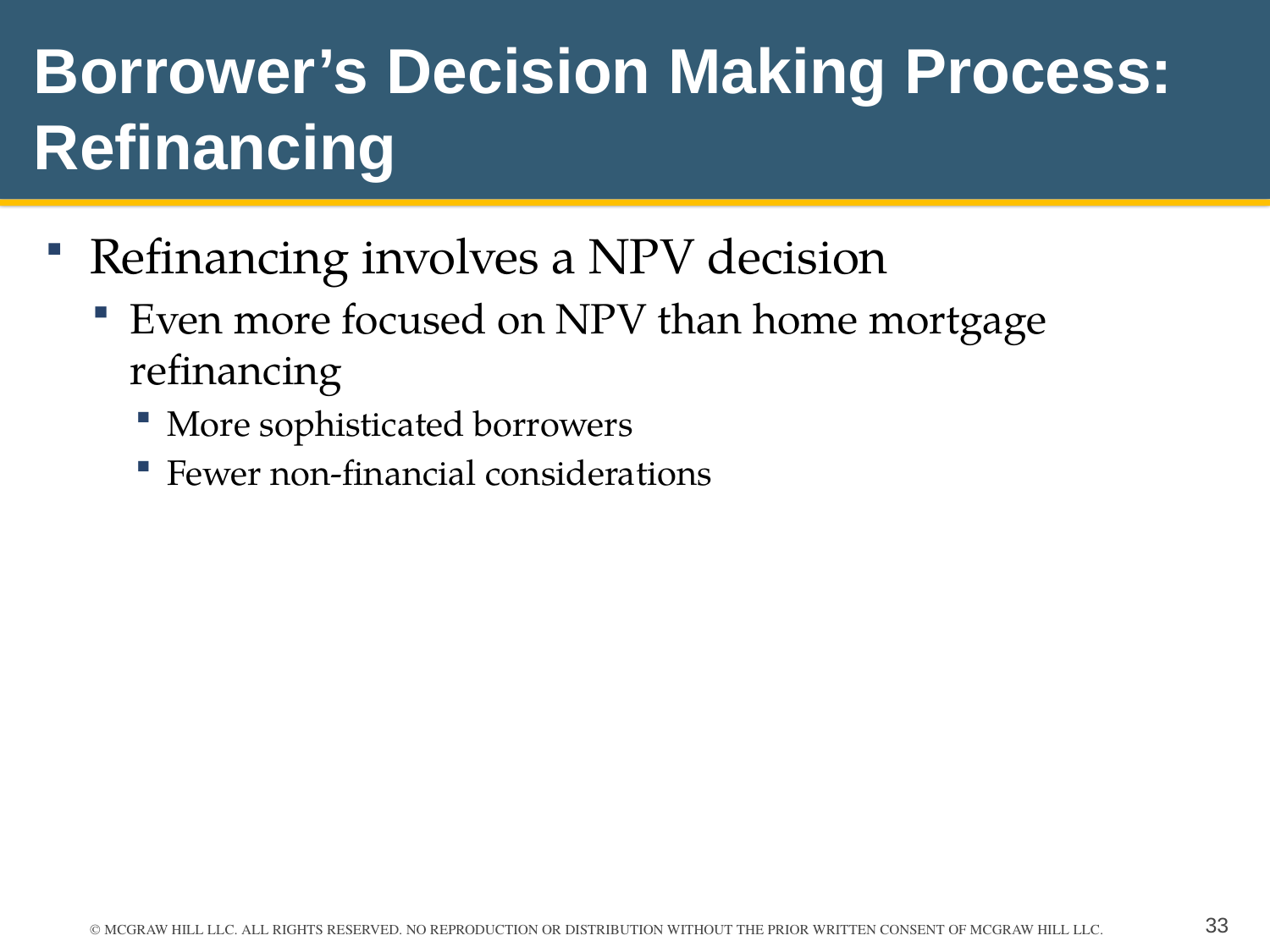

# Borrower’s Decision Making Process: Refinancing
Refinancing involves a NPV decision
Even more focused on NPV than home mortgage refinancing
More sophisticated borrowers
Fewer non-financial considerations
© MCGRAW HILL LLC. ALL RIGHTS RESERVED. NO REPRODUCTION OR DISTRIBUTION WITHOUT THE PRIOR WRITTEN CONSENT OF MCGRAW HILL LLC.
33